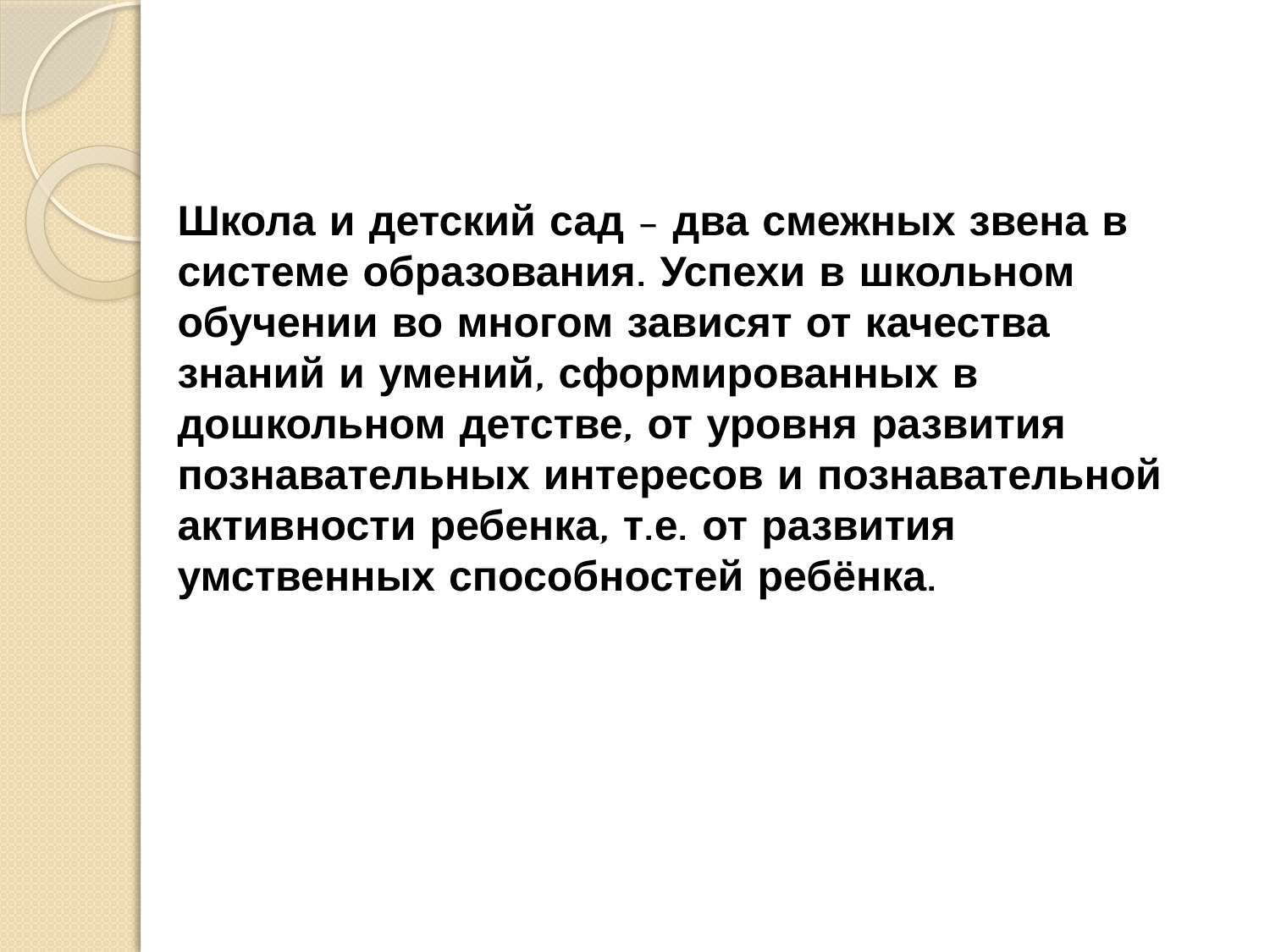

# Школа и детский сад – два смежных звена в системе образования. Успехи в школьном обучении во многом зависят от качества знаний и умений, сформированных в дошкольном детстве, от уровня развития познавательных интересов и познавательной активности ребенка, т.е. от развития умственных способностей ребёнка.